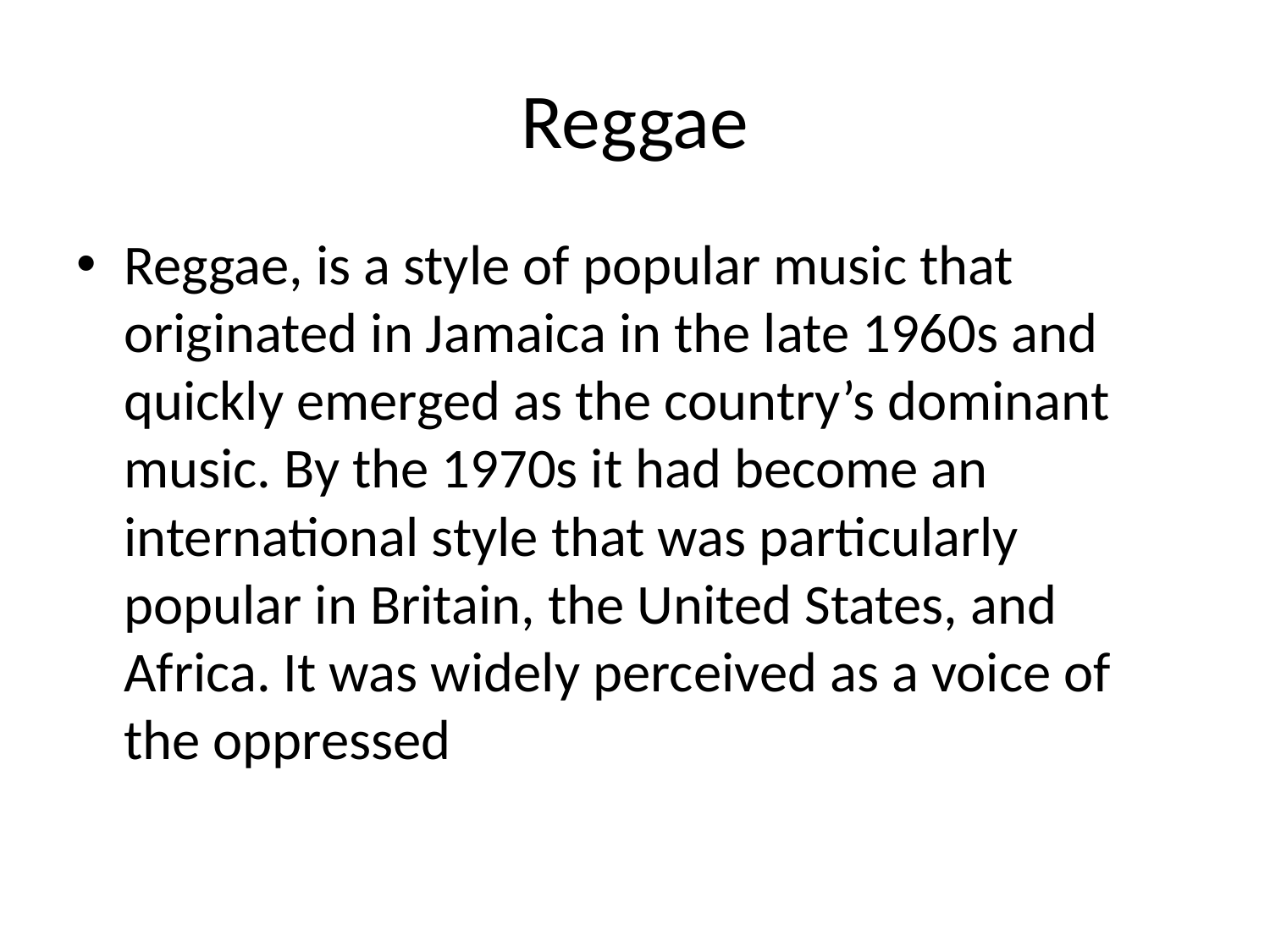

# Reggae
Reggae, is a style of popular music that originated in Jamaica in the late 1960s and quickly emerged as the country’s dominant music. By the 1970s it had become an international style that was particularly popular in Britain, the United States, and Africa. It was widely perceived as a voice of the oppressed